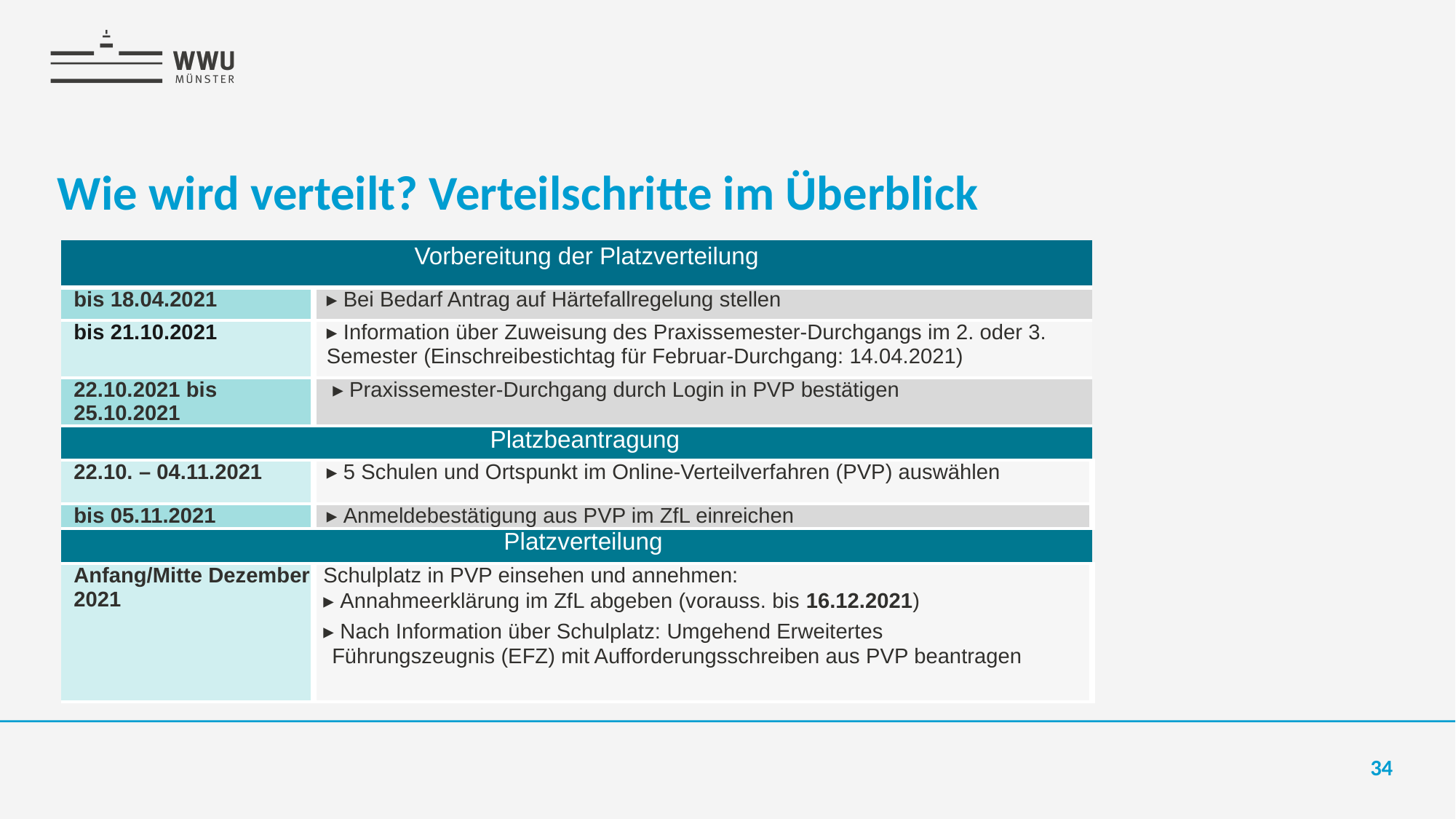

# Wie wird verteilt? Verteilschritte im Überblick
| Vorbereitung der Platzverteilung |  |
| --- | --- |
| bis 18.04.2021 | ▸ Bei Bedarf Antrag auf Härtefallregelung stellen |
| bis 21.10.2021 | ▸ Information über Zuweisung des Praxissemester-Durchgangs im 2. oder 3. Semester (Einschreibestichtag für Februar-Durchgang: 14.04.2021) |
| 22.10.2021 bis 25.10.2021 | ▸ Praxissemester-Durchgang durch Login in PVP bestätigen |
| Platzbeantragung |  |
| 22.10. – 04.11.2021 | ▸ 5 Schulen und Ortspunkt im Online-Verteilverfahren (PVP) auswählen |
| bis 05.11.2021 | ▸ Anmeldebestätigung aus PVP im ZfL einreichen |
| Platzverteilung |  |
| Anfang/Mitte Dezember 2021 | Schulplatz in PVP einsehen und annehmen: ▸ Annahmeerklärung im ZfL abgeben (vorauss. bis 16.12.2021) ▸ Nach Information über Schulplatz: Umgehend Erweitertes Führungszeugnis (EFZ) mit Aufforderungsschreiben aus PVP beantragen |
34